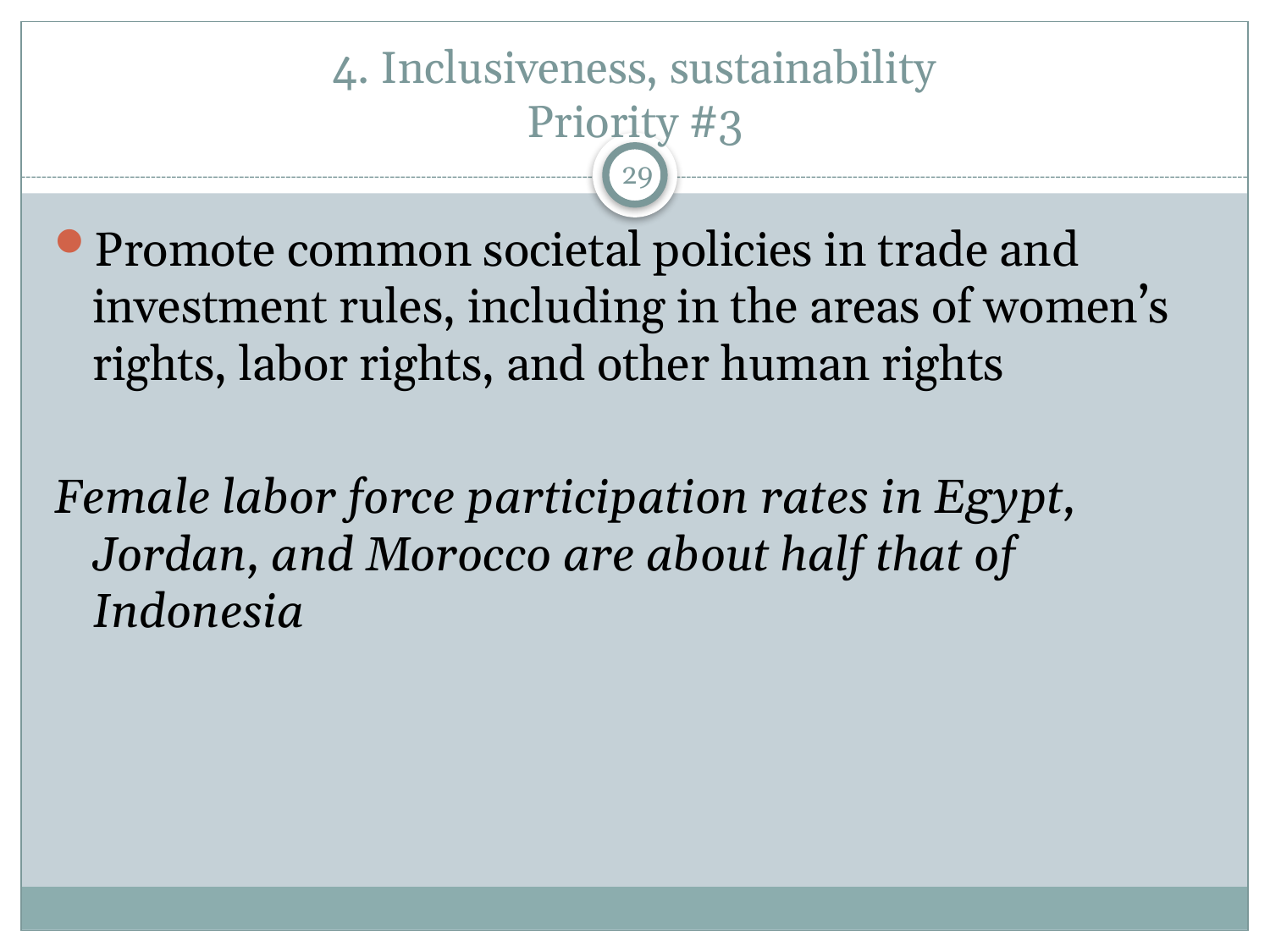

# 4. Inclusiveness, sustainability Priority #3
29
Promote common societal policies in trade and investment rules, including in the areas of women’s rights, labor rights, and other human rights

Female labor force participation rates in Egypt, Jordan, and Morocco are about half that of Indonesia